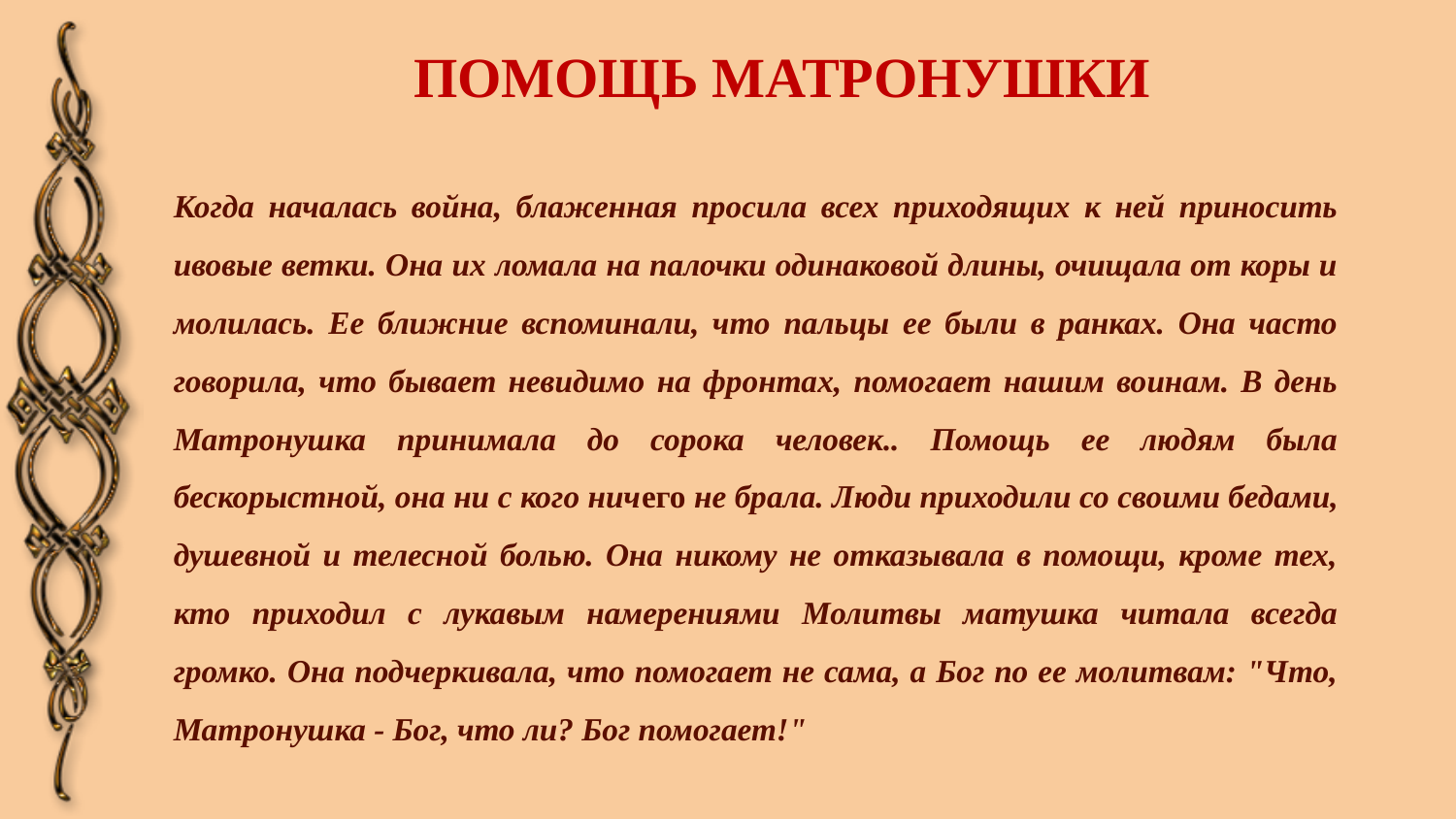

ПОМОЩЬ МАТРОНУШКИ
Когда началась война, блаженная просила всех приходящих к ней приносить ивовые ветки. Она их ломала на палочки одинаковой длины, очищала от коры и молилась. Ее ближние вспоминали, что пальцы ее были в ранках. Она часто говорила, что бывает невидимо на фронтах, помогает нашим воинам. В день Матронушка принимала до сорока человек.. Помощь ее людям была бескорыстной, она ни с кого ничего не брала. Люди приходили со своими бедами, душевной и телесной болью. Она никому не отказывала в помощи, кроме тех, кто приходил с лукавым намерениями Молитвы матушка читала всегда громко. Она подчеркивала, что помогает не сама, а Бог по ее молитвам: "Что, Матронушка - Бог, что ли? Бог помогает!"